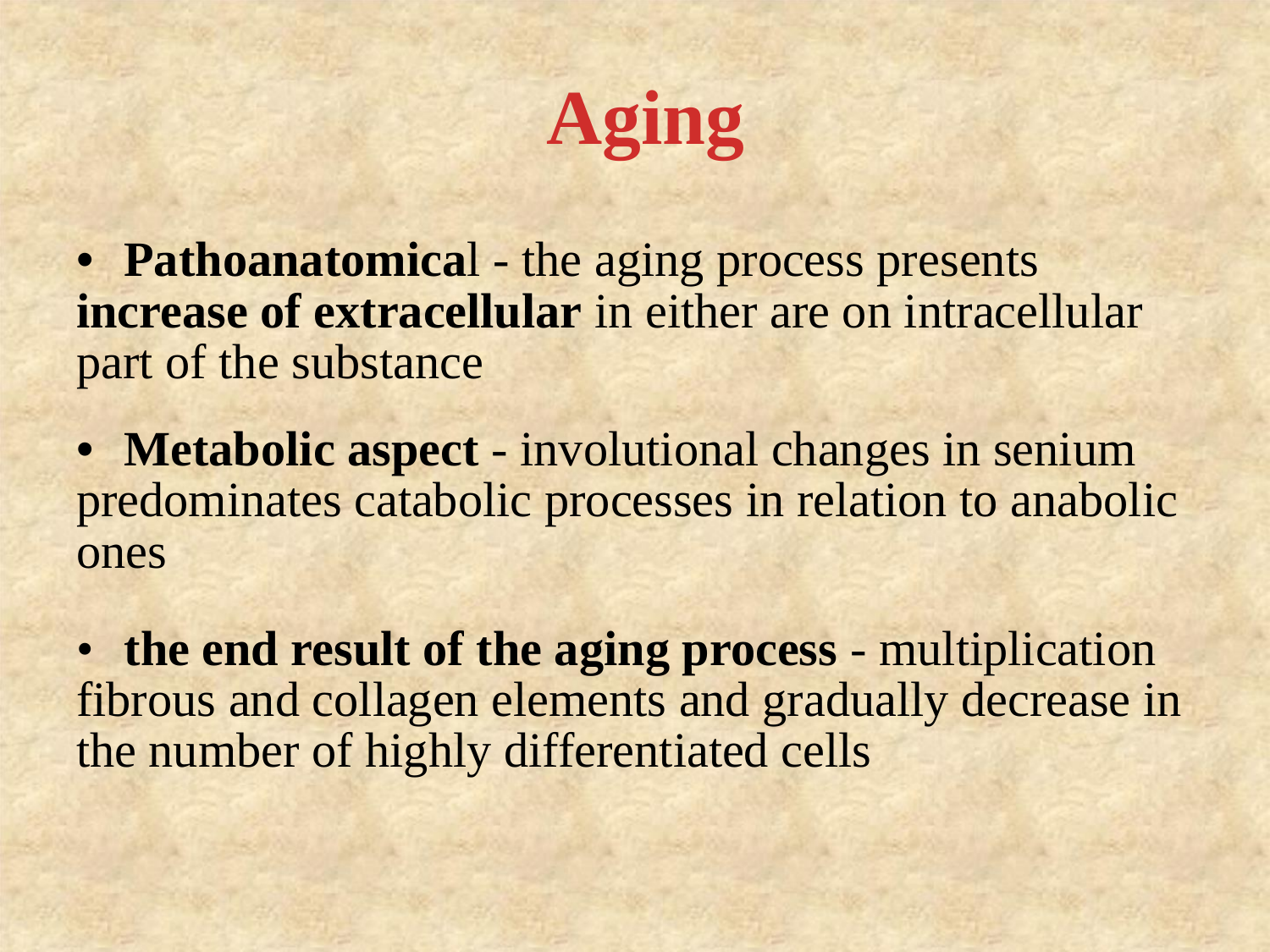

Aging
• Pathoanatomical - the aging process presents increase of extracellular in either are on intracellular part of the substance
• Metabolic aspect - involutional changes in senium predominates catabolic processes in relation to anabolic ones

• the end result of the aging process - multiplication fibrous and collagen elements and gradually decrease in the number of highly differentiated cells